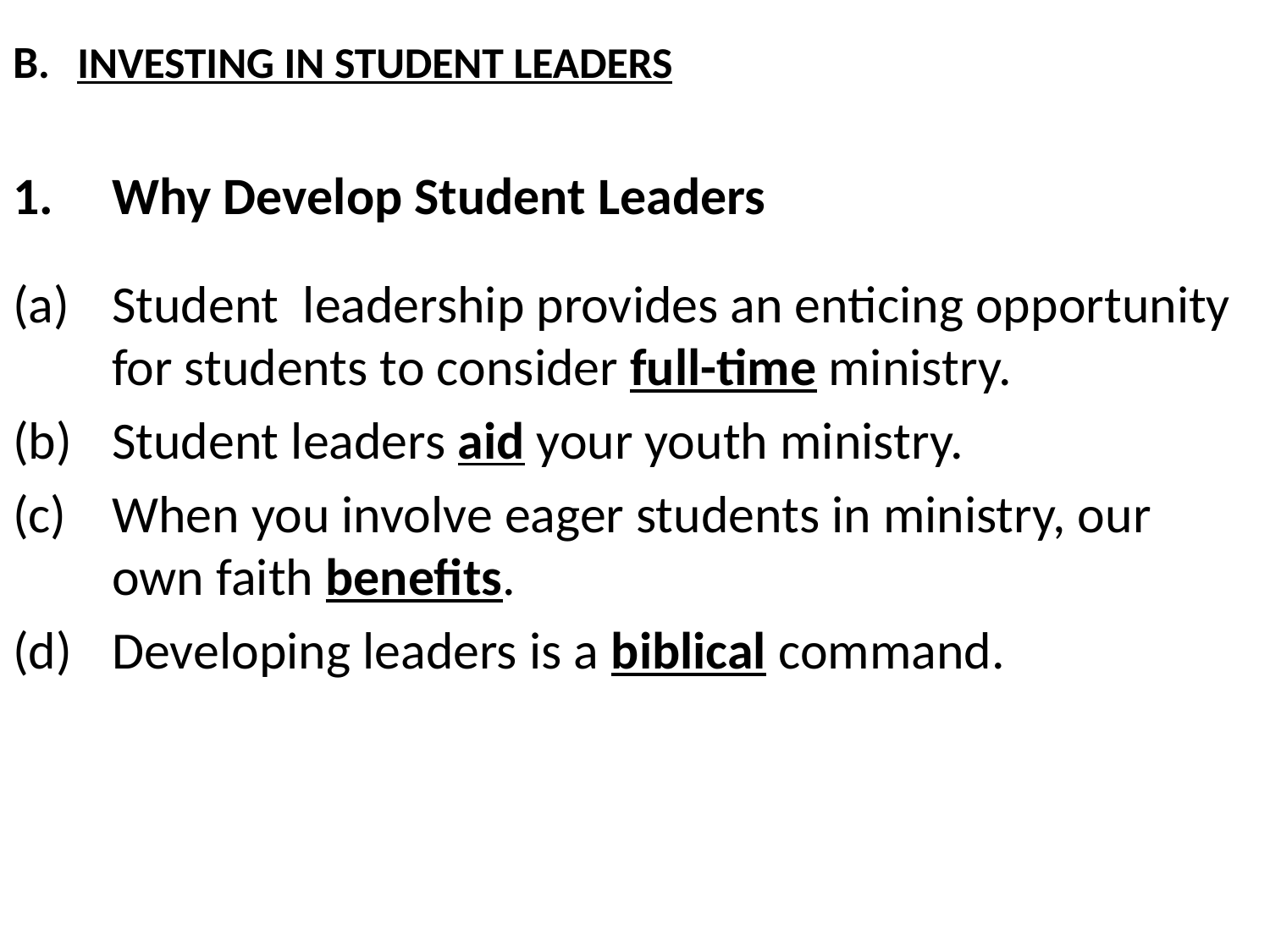

# B.	INVESTING IN STUDENT LEADERS
1.	Why Develop Student Leaders

(a)	Student  leadership provides an enticing opportunity for students to consider full-time ministry.
Student leaders aid your youth ministry.
When you involve eager students in ministry, our own faith benefits.
(d)	Developing leaders is a biblical command.